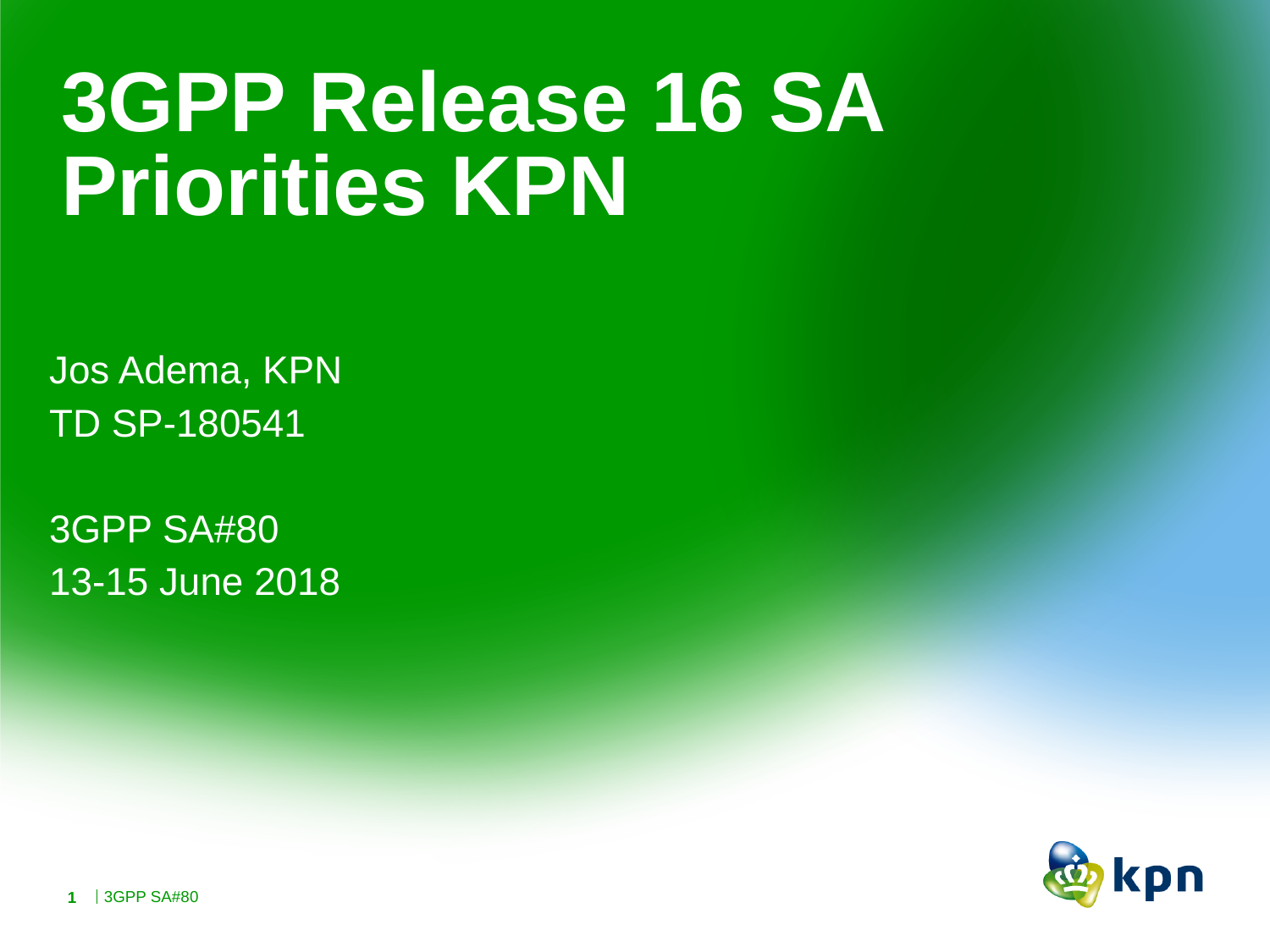

# 3GPP Release 16 SA Priorities KPN

Jos Adema, KPN
TD SP-180541
3GPP SA#80
13-15 June 2018

3GPP SA#80
1